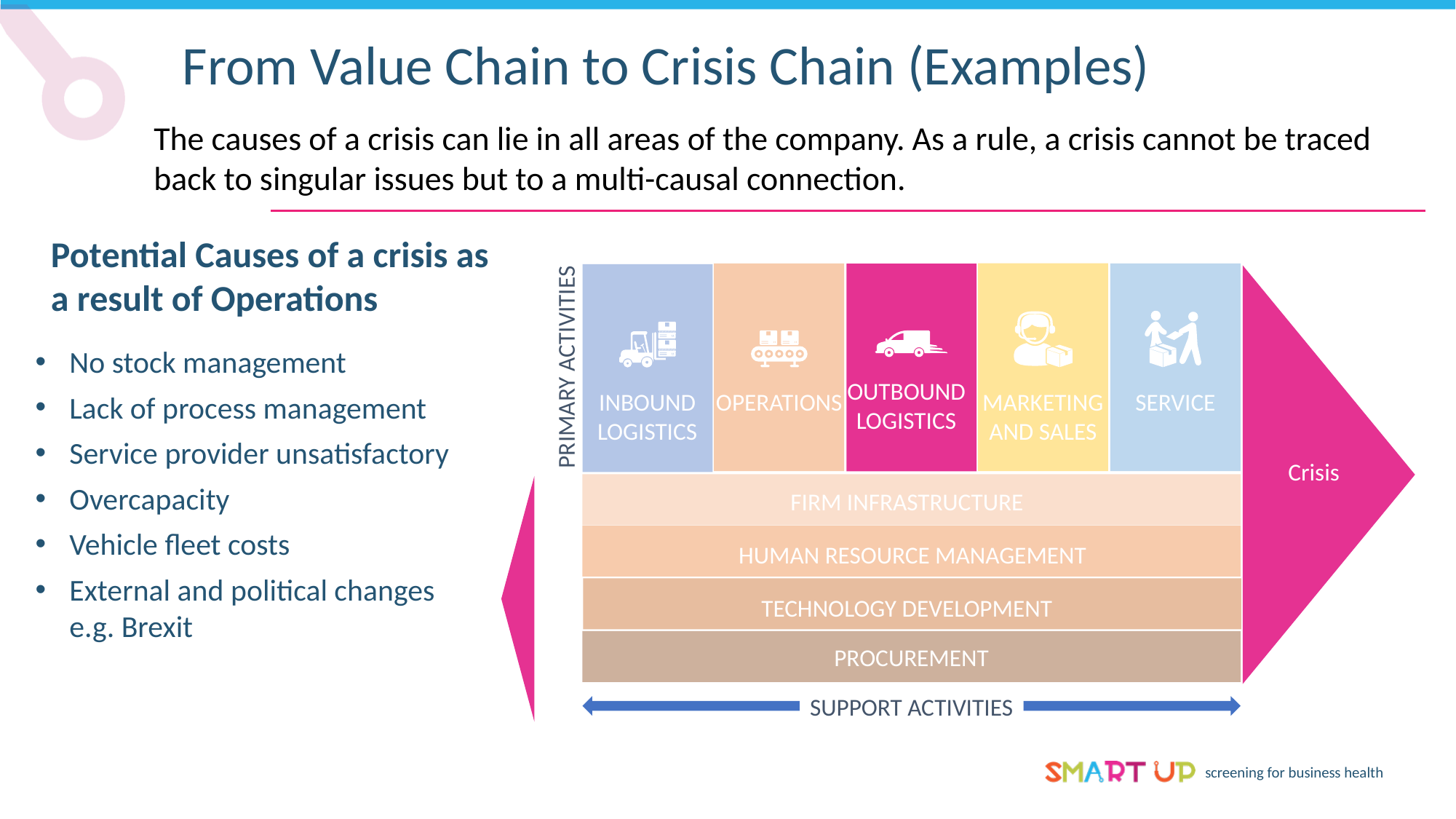

From Value Chain to Crisis Chain (Examples)
The causes of a crisis can lie in all areas of the company. As a rule, a crisis cannot be traced back to singular issues but to a multi-causal connection.
Potential Causes of a crisis as a result of Operations

PRIMARY ACTIVITIES
No stock management
Lack of process management
Service provider unsatisfactory
Overcapacity
Vehicle fleet costs
External and political changes e.g. Brexit
OUTBOUND LOGISTICS
OPERATIONS
INBOUND
LOGISTICS
MARKETING
AND SALES
SERVICE

Crisis

FIRM INFRASTRUCTURE
FIRM INFRASTRUCTURE

HUMAN RESOURCE MANAGEMENT
HUMAN RESOURCE MANAGEMENT

TECHNOLOGY DEVELOPMENT

PROCUREMENT
SUPPORT ACTIVITIES